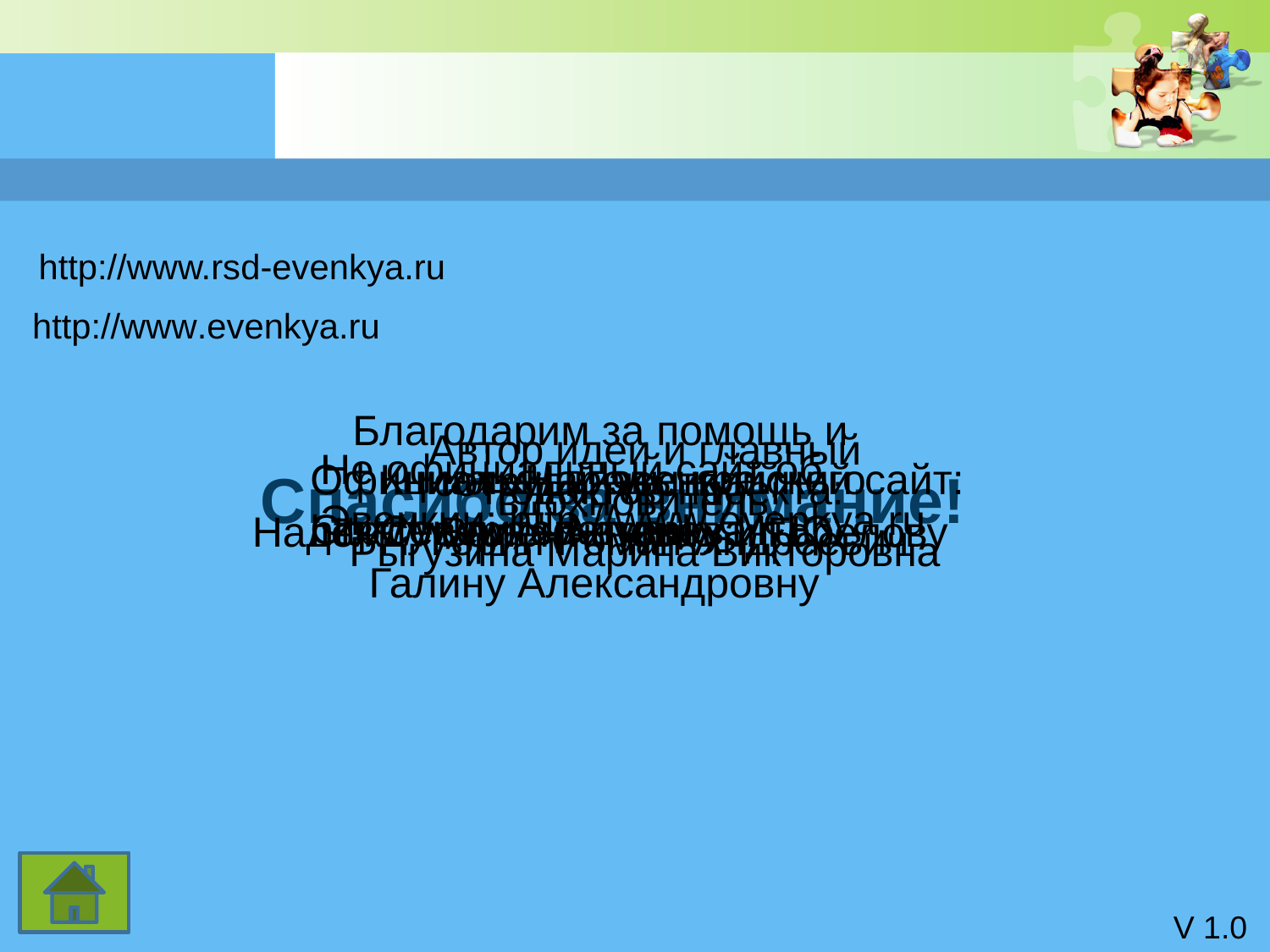

http://www.rsd-evenkya.ru
http://www.evenkya.ru

Благодарим за помощь и сотрудничество:
Надежду Валентиновну и Горелову Галину Александровну
Автор идеи и главный вдохновитель:
Рыгузина Марина Викторовна
Не официальный сайт об Эвенкии: http://www.evenkya.ru

# Спасибо за внимание!
Официальный эвенкийский сайт: http://www.rsd-evenkya.ru
Книга «Народы крайнего Севера» Антонов И. Ю.
Редактор проекта:
Горин Роман Андреевич
Список литературы:

V 1.0